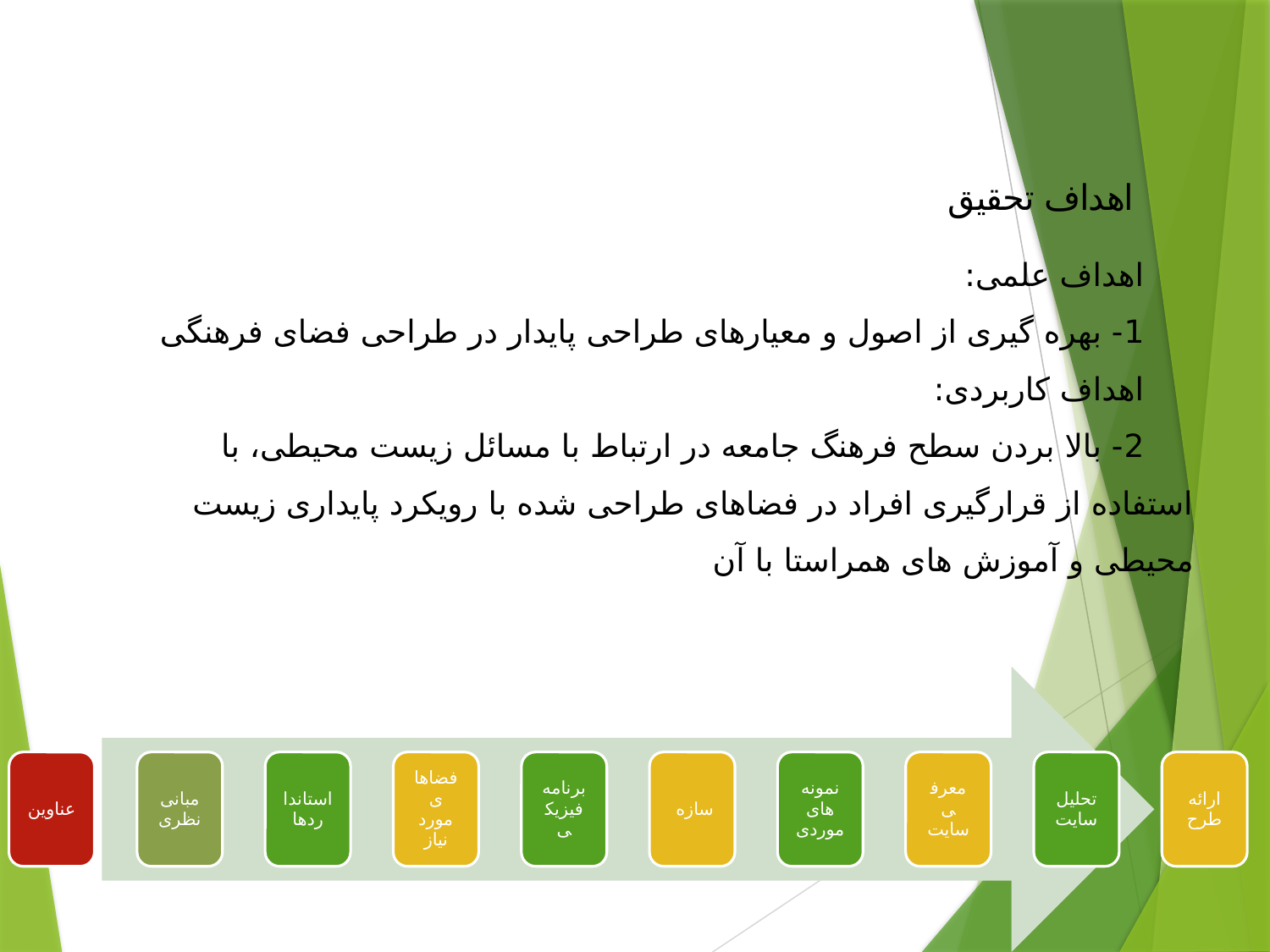

اهداف تحقیق
اهداف علمی:
1- بهره گيری از اصول و معيارهای طراحی پايدار در طراحی فضای فرهنگی
اهداف کاربردی:
2- بالا بردن سطح فرهنگ جامعه در ارتباط با مسائل زيست محيطی، با استفاده از قرارگيری افراد در فضاهای طراحی شده با رويکرد پايداری زيست محيطی و آموزش های همراستا با آن
عناوین
مبانی نظری
استانداردها
فضاهای مورد نیاز
برنامه فیزیکی
سازه
معرفی سایت
تحلیل سایت
ارائه طرح
نمونه های موردی